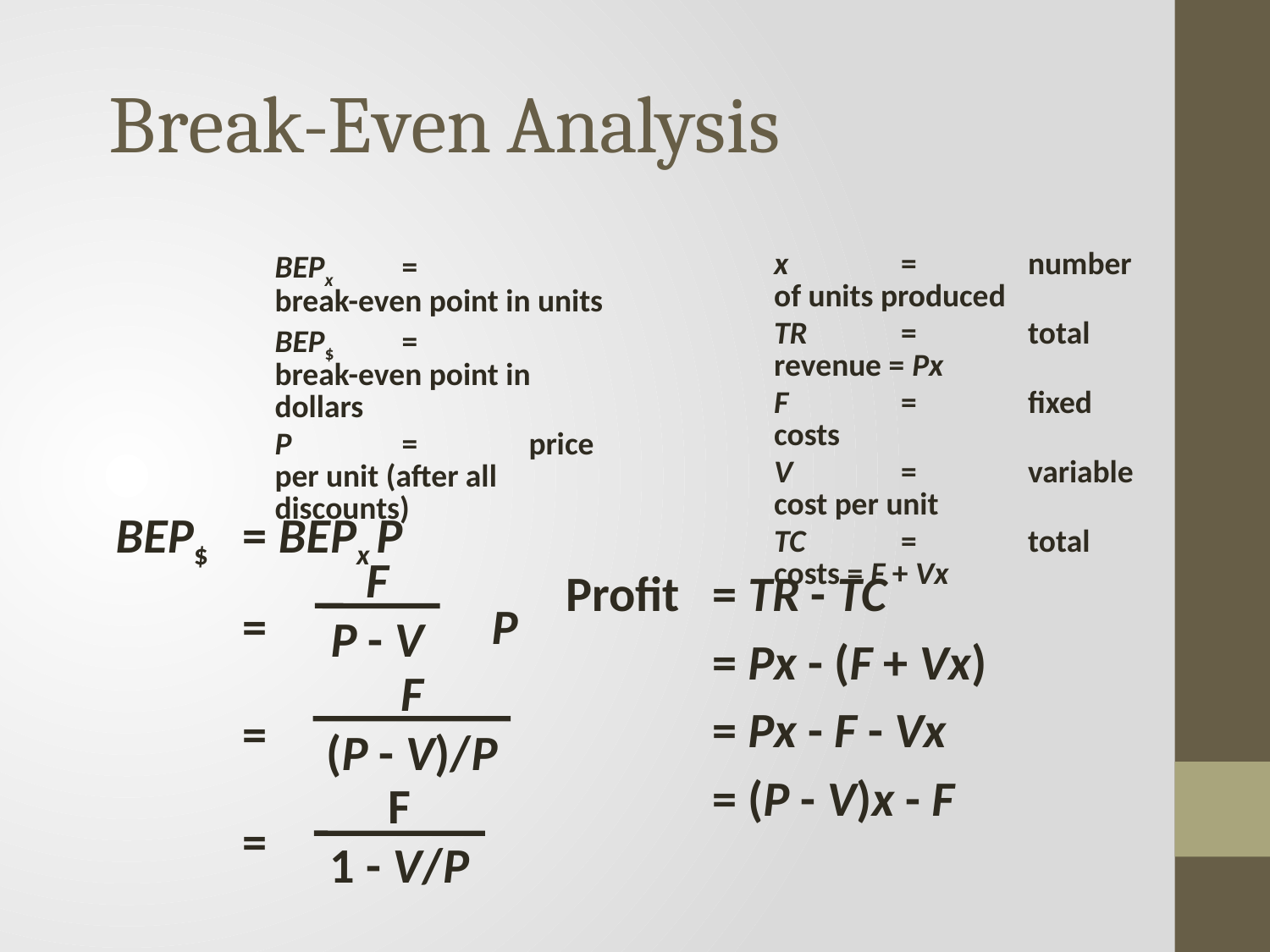

# Break-Even Analysis
	BEPx	=	break-even point in units
	BEP$	=	break-even point in dollars
	P	=	price per unit (after all discounts)
	x	=	number of units produced
	TR	=	total revenue = Px
	F	=	fixed costs
	V	=	variable cost per unit
	TC	=	total costs = F + Vx
BEP$	= BEPx P
	=                    P
	=
	=
F
P - V

F
(P - V)/P

F
1 - V/P

Profit	= TR - TC
	= Px - (F + Vx)
	= Px - F - Vx
	= (P - V)x - F